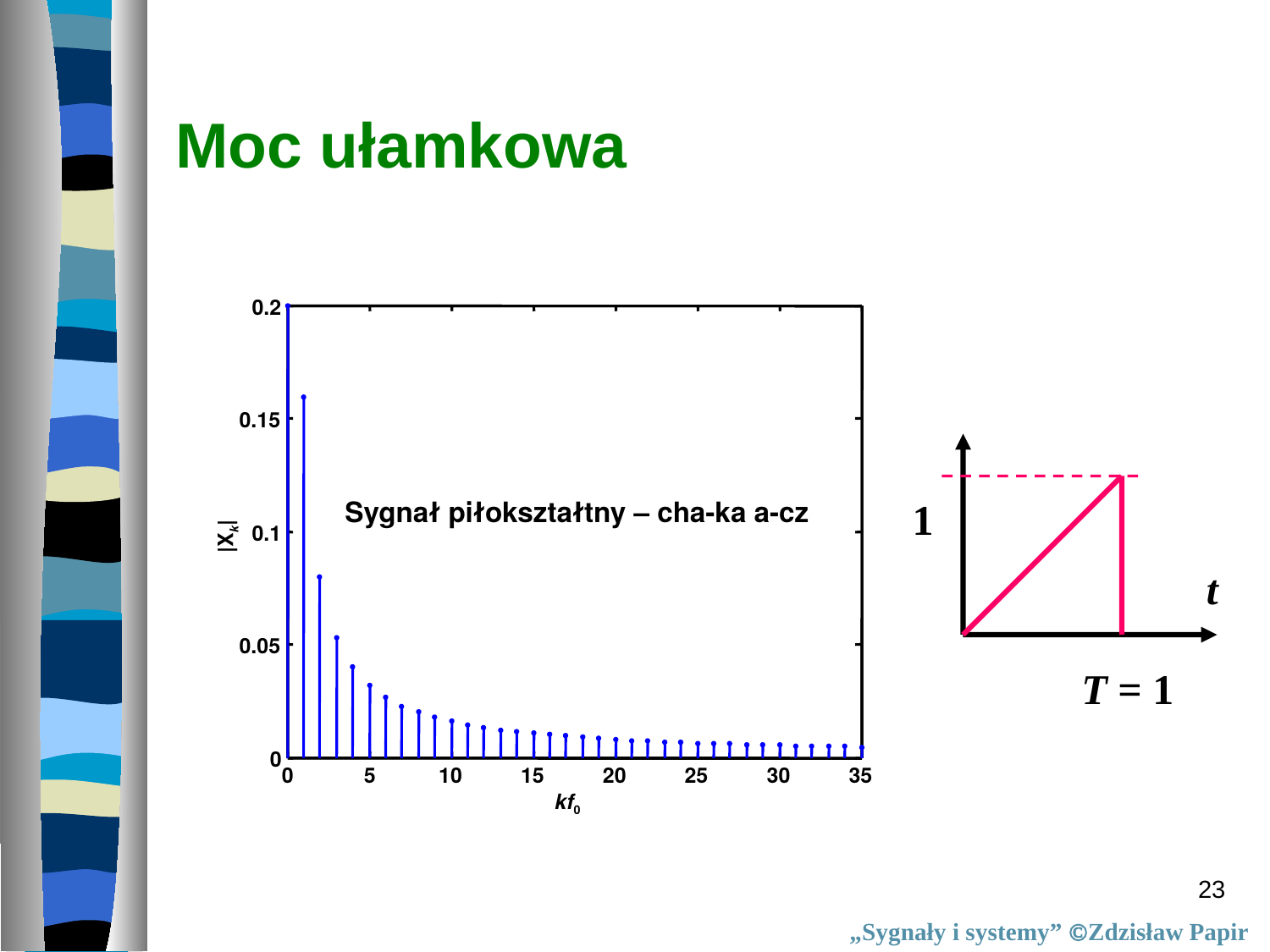

# Moc ułamkowa

0.2

0.15

Sygnał piłokształtny – cha-ka a-cz
0.1
|Xk|

0.05

0

0
5
10
15
20
25
30
35
kf0

1

t

T = 1
23
„Sygnały i systemy” ©Zdzisław Papir